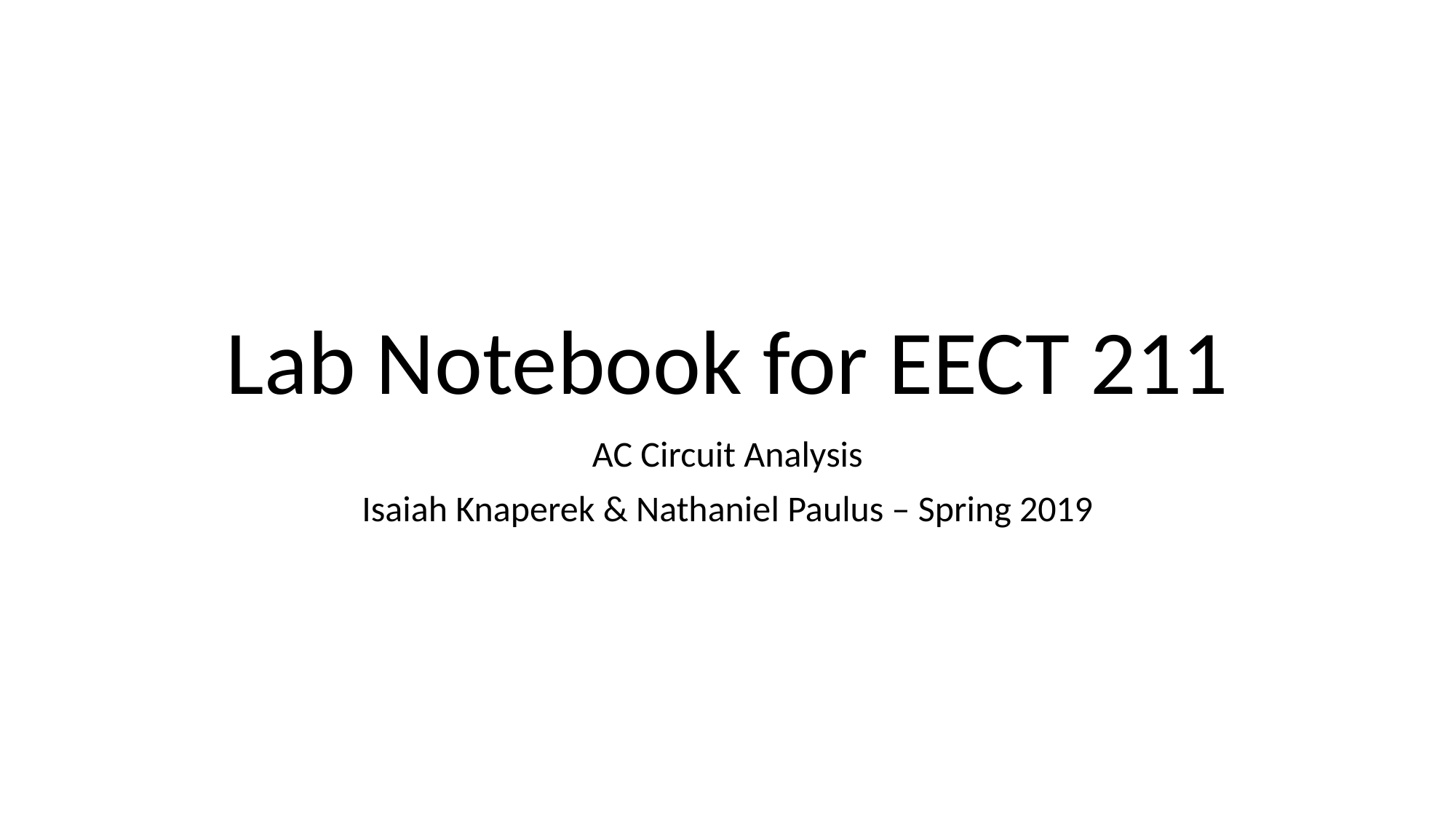

# Lab Notebook for EECT 211
AC Circuit Analysis
Isaiah Knaperek & Nathaniel Paulus – Spring 2019